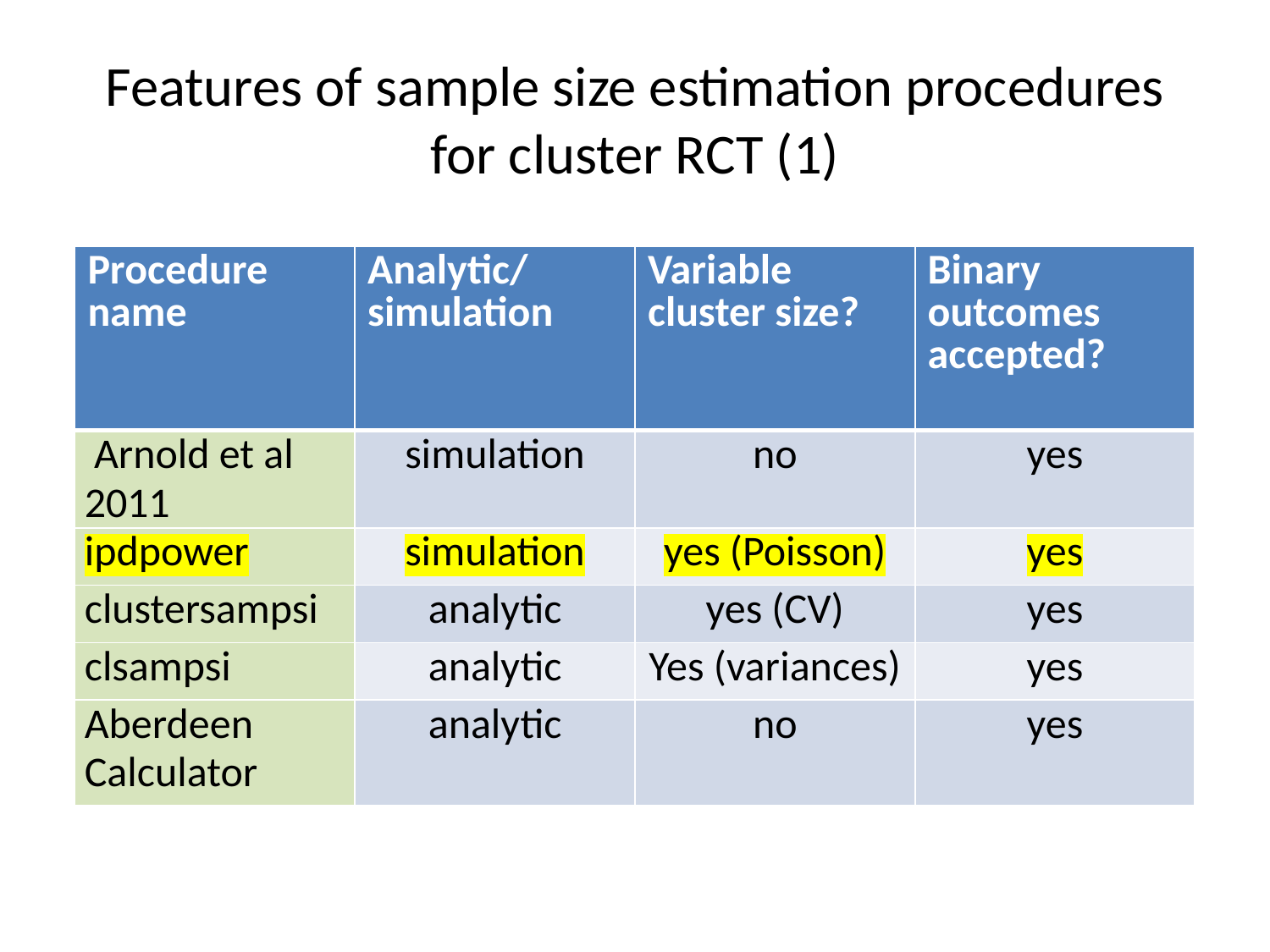

# Features of sample size estimation procedures for cluster RCT (1)
| Procedure name | Analytic/ simulation | Variable cluster size? | Binary outcomes accepted? |
| --- | --- | --- | --- |
| Arnold et al 2011 | simulation | no | yes |
| ipdpower | simulation | yes (Poisson) | yes |
| clustersampsi | analytic | yes (CV) | yes |
| clsampsi | analytic | Yes (variances) | yes |
| Aberdeen Calculator | analytic | no | yes |